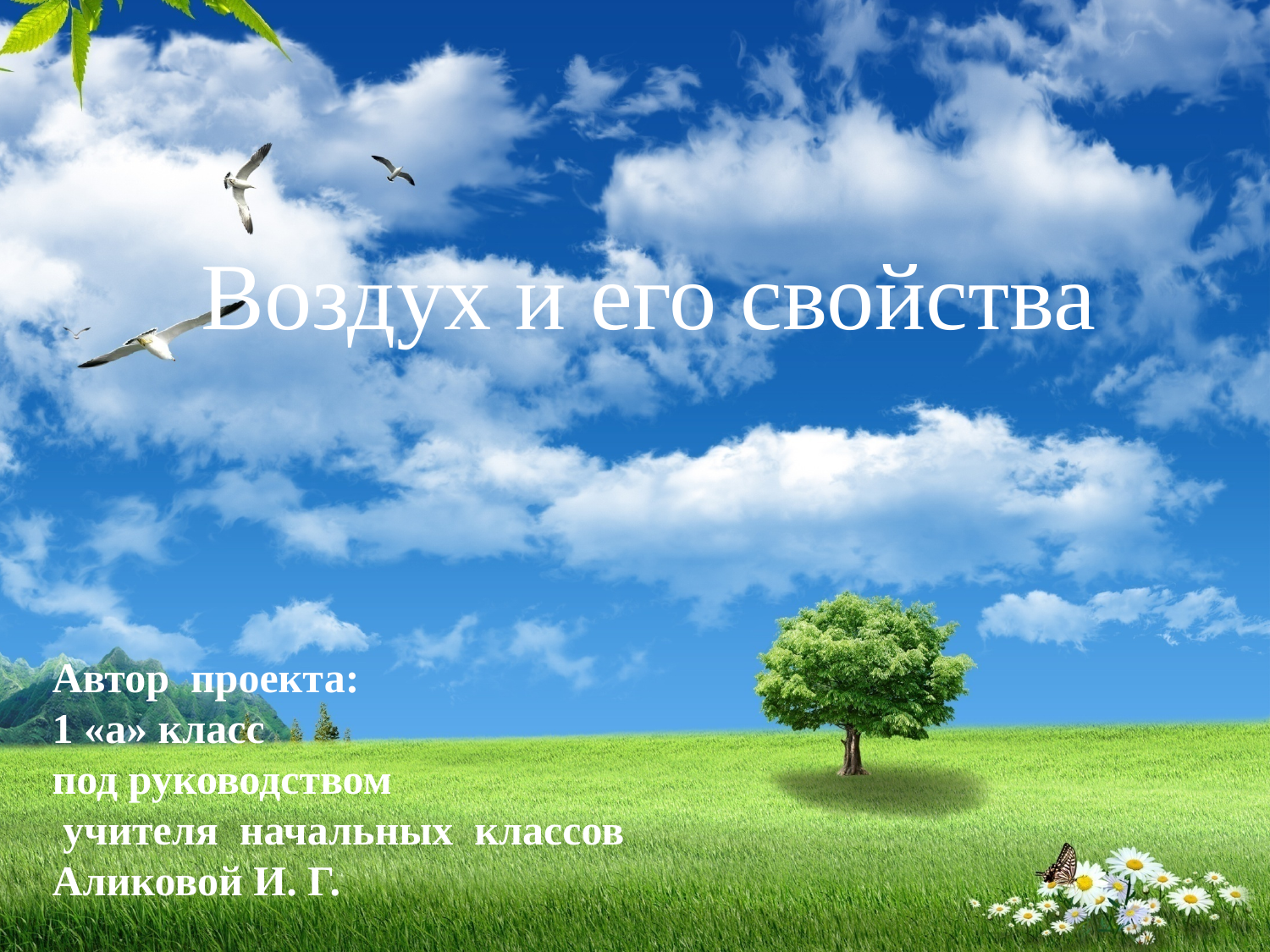

Воздух и его свойства
Автор  проекта:
1 «а» класс
под руководством
 учителя  начальных  классов
Аликовой И. Г.